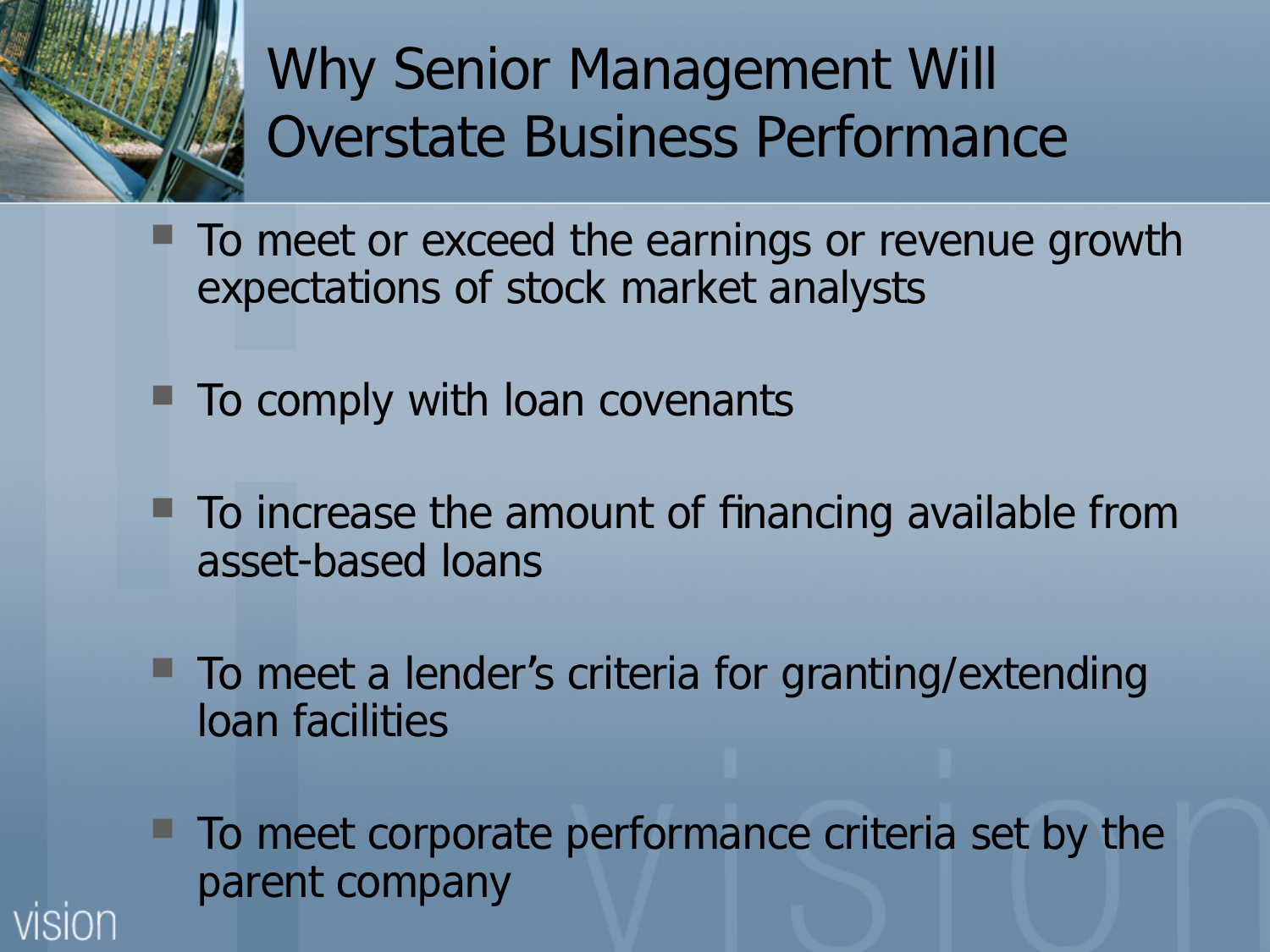

# Why Senior Management Will Overstate Business Performance
To meet or exceed the earnings or revenue growth expectations of stock market analysts

To comply with loan covenants

To increase the amount of financing available from asset-based loans

To meet a lender’s criteria for granting/extending loan facilities

To meet corporate performance criteria set by the parent company